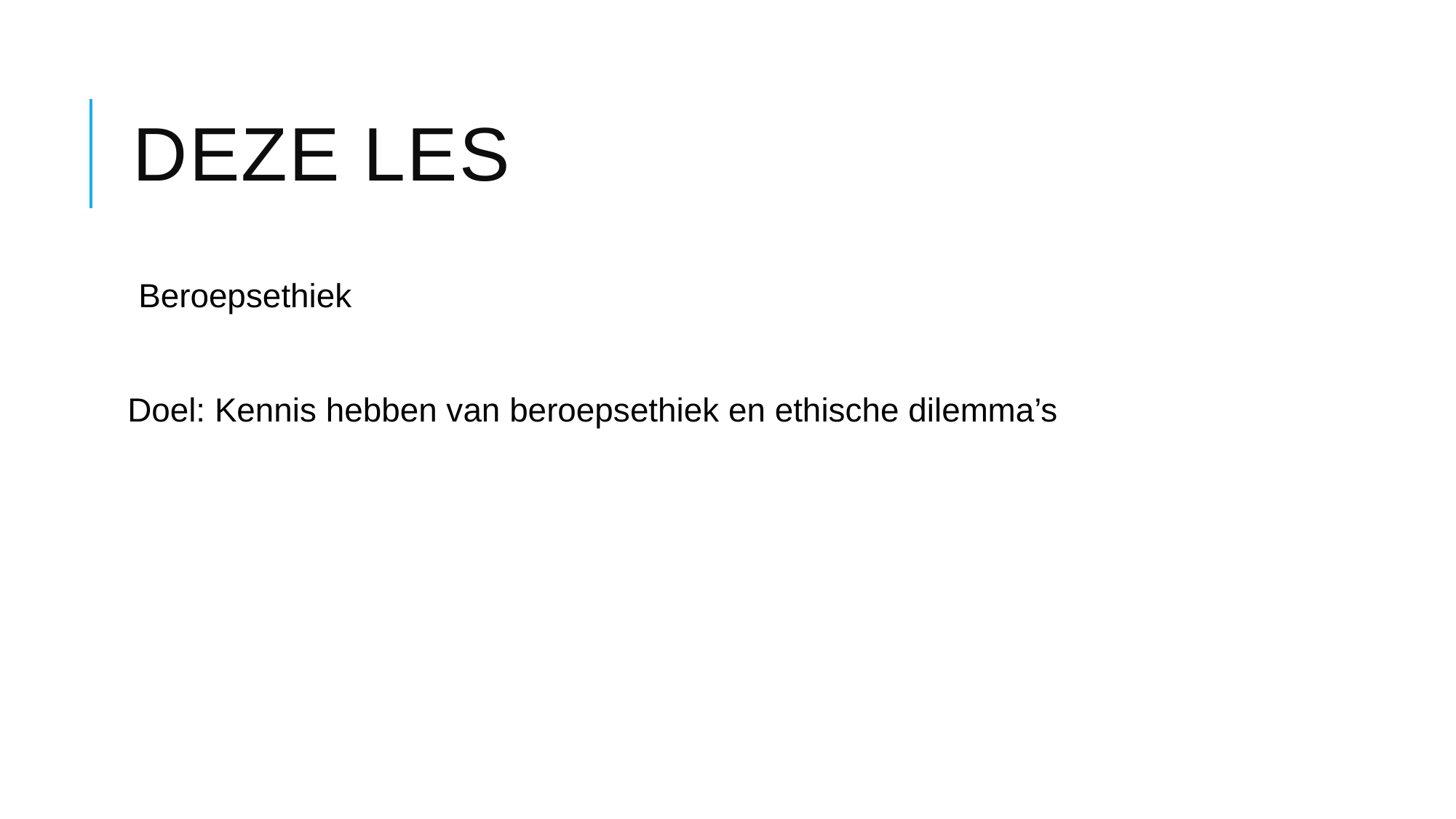

# Deze les
Beroepsethiek

Doel: Kennis hebben van beroepsethiek en ethische dilemma’s